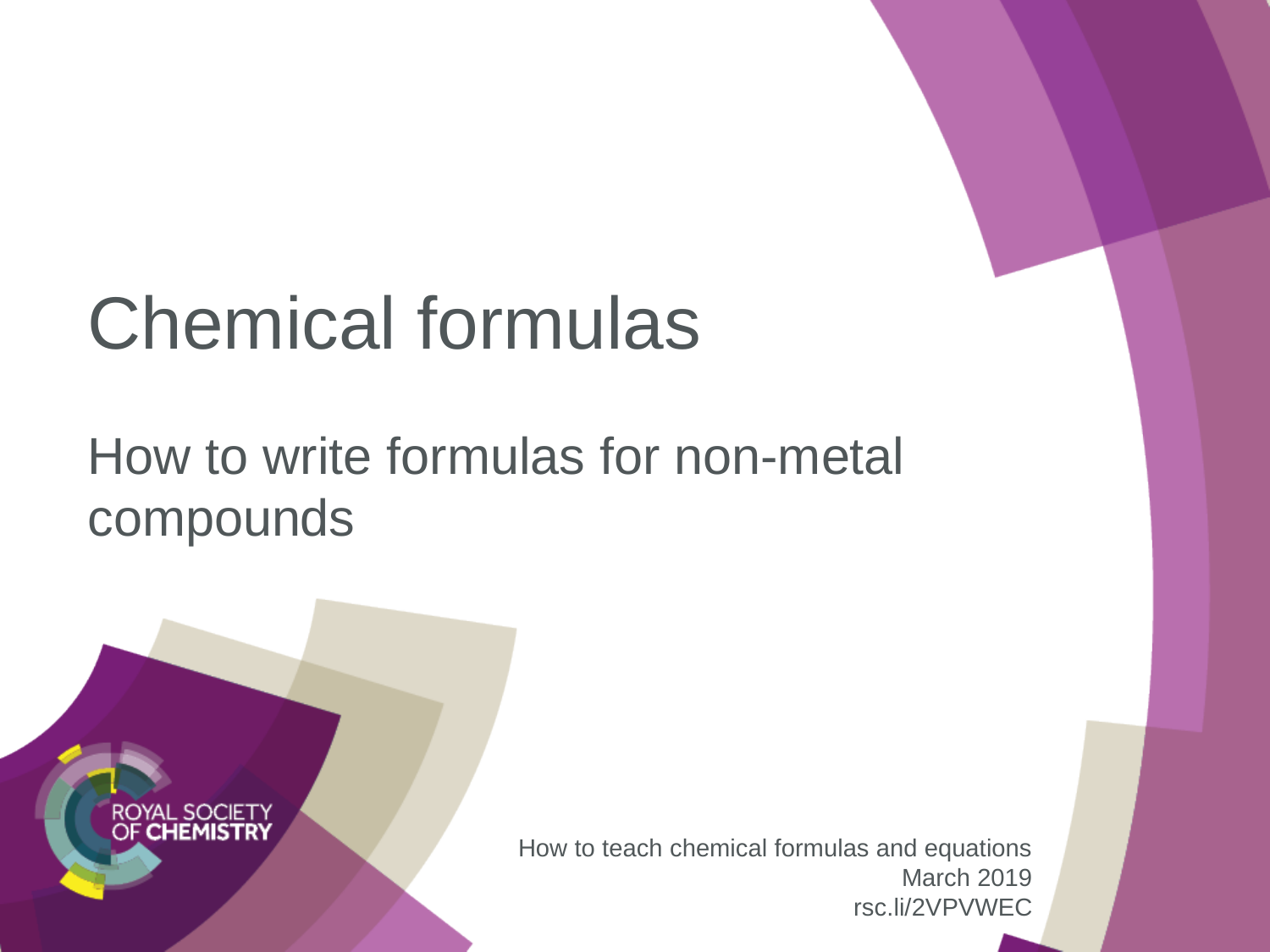

# Chemical formulas
How to write formulas for non-metal compounds

How to teach chemical formulas and equations
March 2019
rsc.li/2VPVWEC